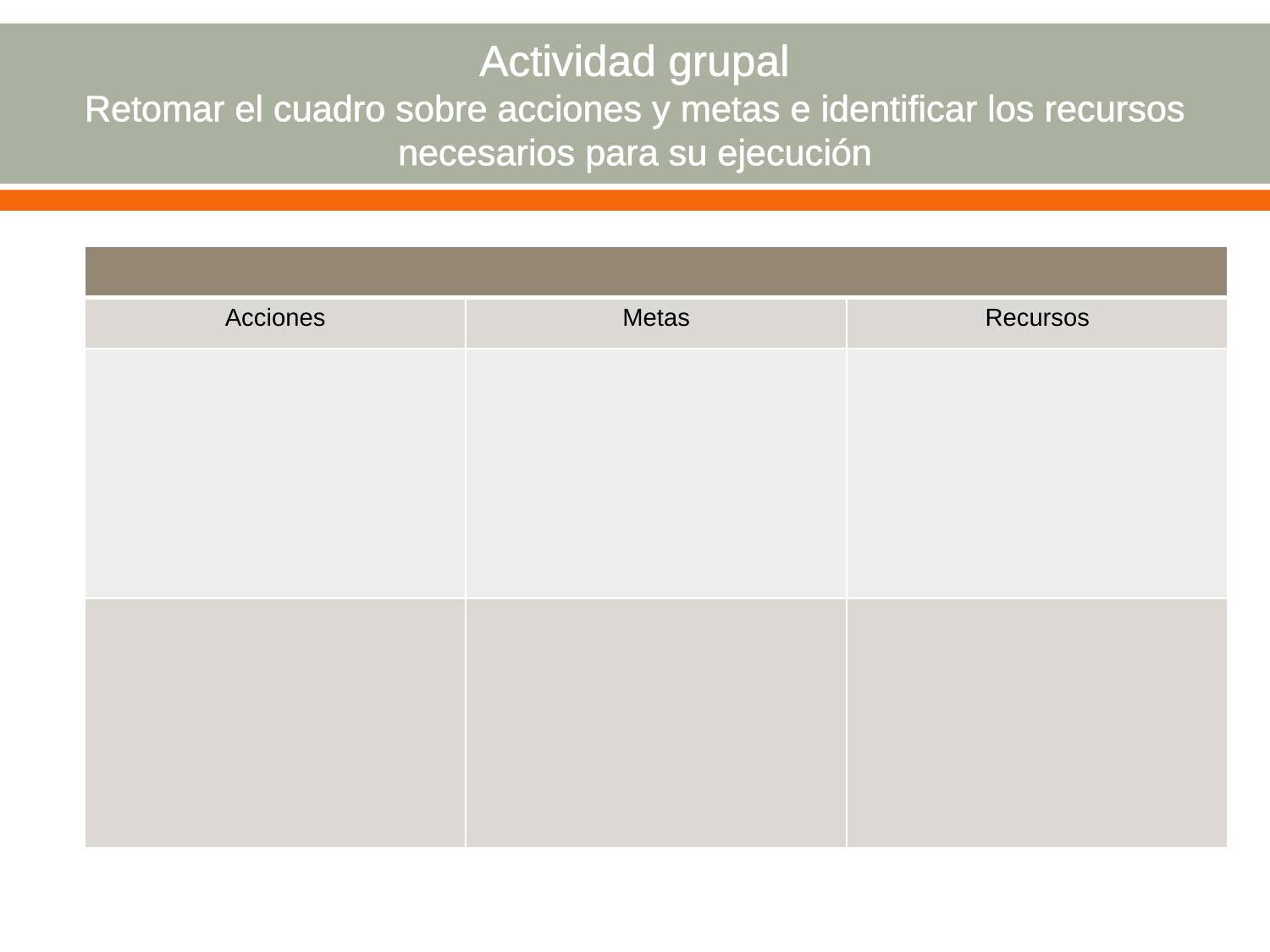

# Actividad grupal Retomar el cuadro sobre acciones y metas e identificar los recursos necesarios para su ejecución
|  |  |  |
| --- | --- | --- |
| Acciones | Metas | Recursos |
|  |  |  |
|  |  |  |